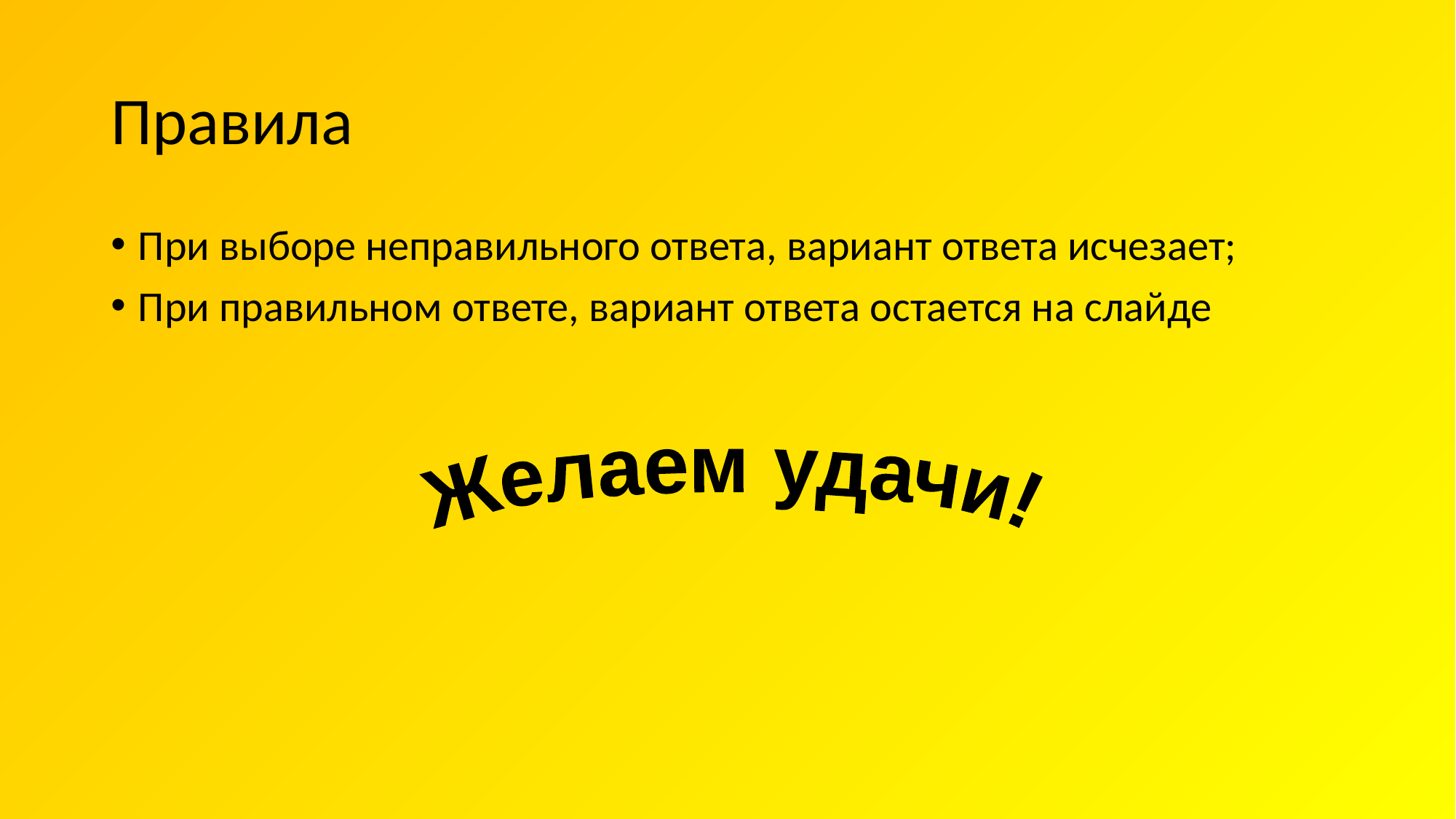

# Правила
При выборе неправильного ответа, вариант ответа исчезает;
При правильном ответе, вариант ответа остается на слайде
Желаем удачи!